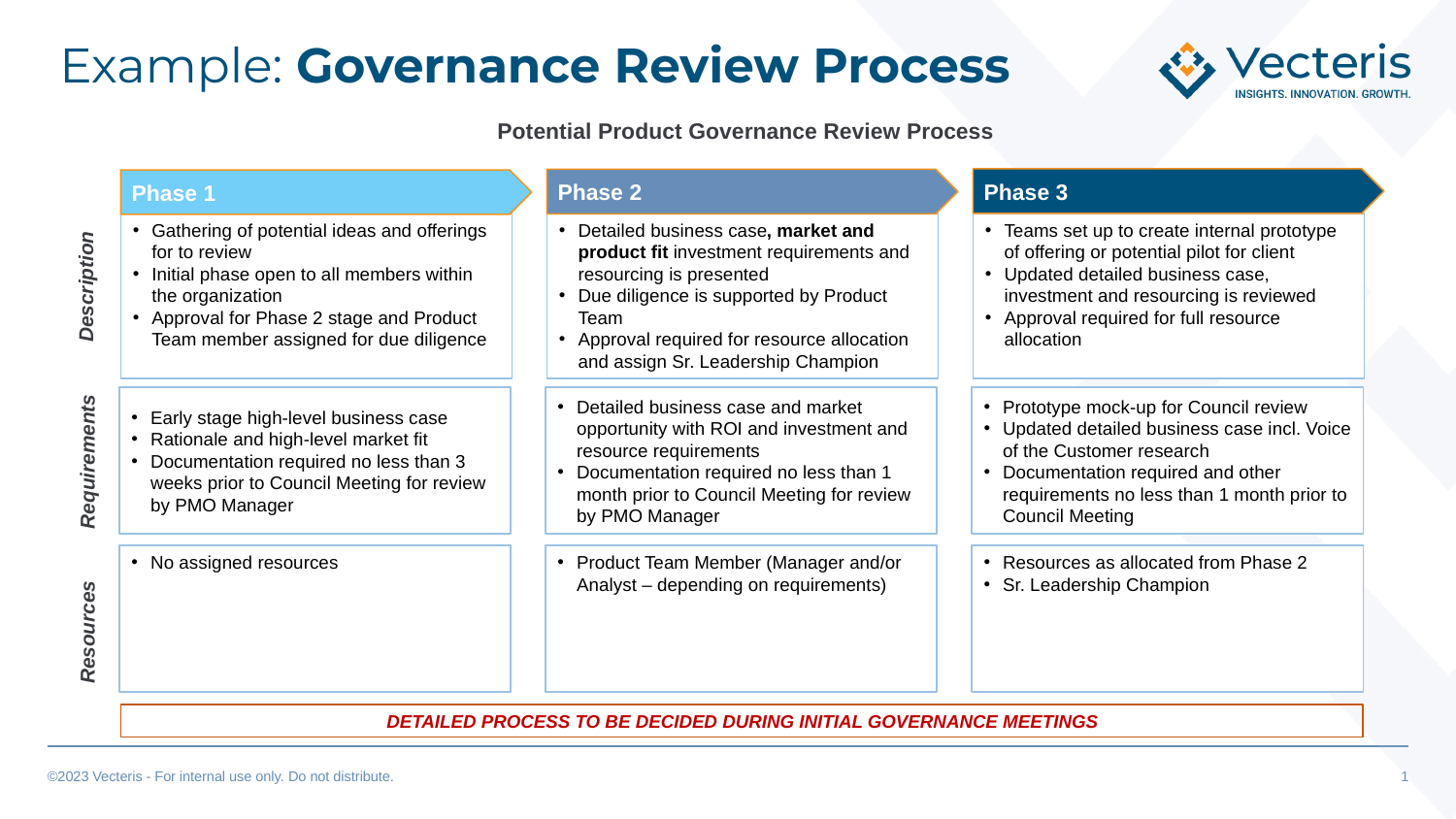

# Example: Governance Review Process
Potential Product Governance Review Process
Phase 3
Phase 2
Phase 1
Gathering of potential ideas and offerings for to review
Initial phase open to all members within the organization
Approval for Phase 2 stage and Product Team member assigned for due diligence
Teams set up to create internal prototype  of offering or potential pilot for client
Updated detailed business case, investment and resourcing is reviewed
Approval required for full resource allocation
Detailed business case, market and product fit investment requirements and resourcing is presented
Due diligence is supported by Product Team
Approval required for resource allocation and assign Sr. Leadership Champion
Description
Early stage high-level business case
Rationale and high-level market fit
Documentation required no less than 3 weeks prior to Council Meeting for review by PMO Manager
Prototype mock-up for Council review
Updated detailed business case incl. Voice of the Customer research
Documentation required and other requirements no less than 1 month prior to Council Meeting
Detailed business case and market opportunity with ROI and investment and resource requirements
Documentation required no less than 1 month prior to Council Meeting for review by PMO Manager
Requirements
No assigned resources
Product Team Member (Manager and/or Analyst – depending on requirements)
Resources as allocated from Phase 2
Sr. Leadership Champion
Resources
DETAILED PROCESS TO BE DECIDED DURING INITIAL GOVERNANCE MEETINGS